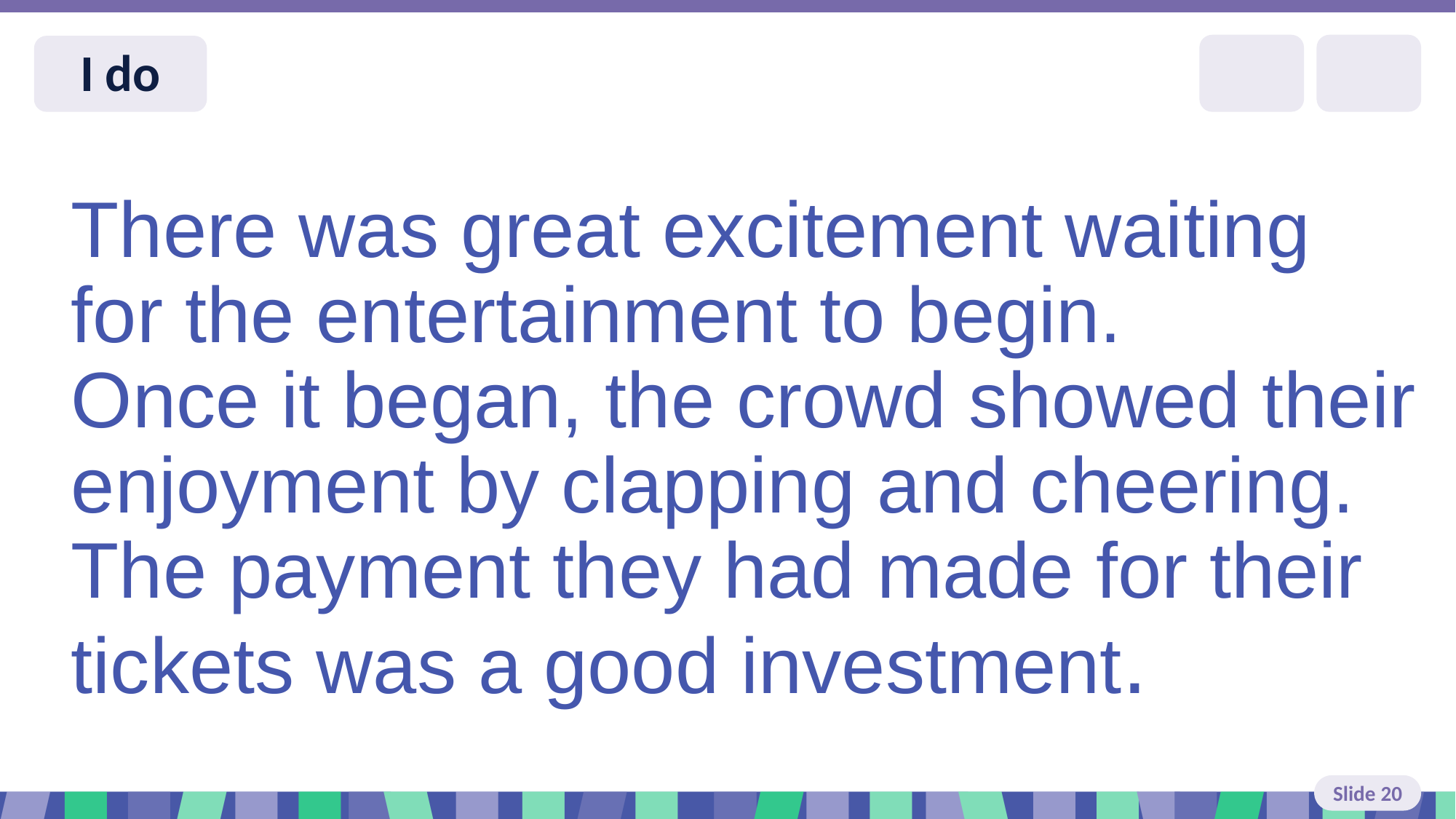

# Slide 20 I do
There was great excitement waiting
for the entertainment to begin.
Once it began, the crowd showed their enjoyment by clapping and cheering. The payment they had made for their tickets was a good investment.